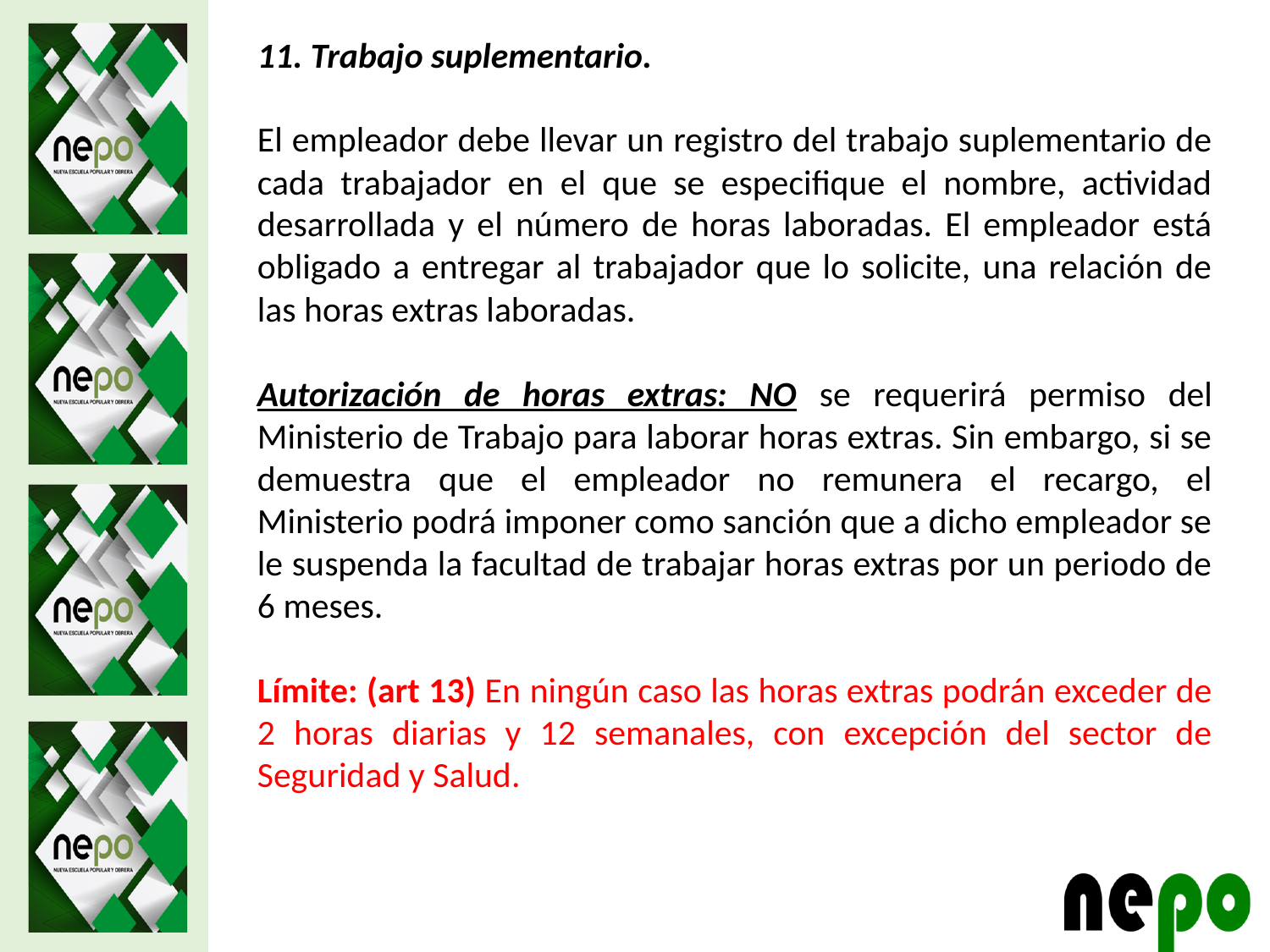

11. Trabajo suplementario.

El empleador debe llevar un registro del trabajo suplementario de cada trabajador en el que se especifique el nombre, actividad desarrollada y el número de horas laboradas. El empleador está obligado a entregar al trabajador que lo solicite, una relación de las horas extras laboradas.

Autorización de horas extras: NO se requerirá permiso del Ministerio de Trabajo para laborar horas extras. Sin embargo, si se demuestra que el empleador no remunera el recargo, el Ministerio podrá imponer como sanción que a dicho empleador se le suspenda la facultad de trabajar horas extras por un periodo de 6 meses.

Límite: (art 13) En ningún caso las horas extras podrán exceder de 2 horas diarias y 12 semanales, con excepción del sector de Seguridad y Salud.